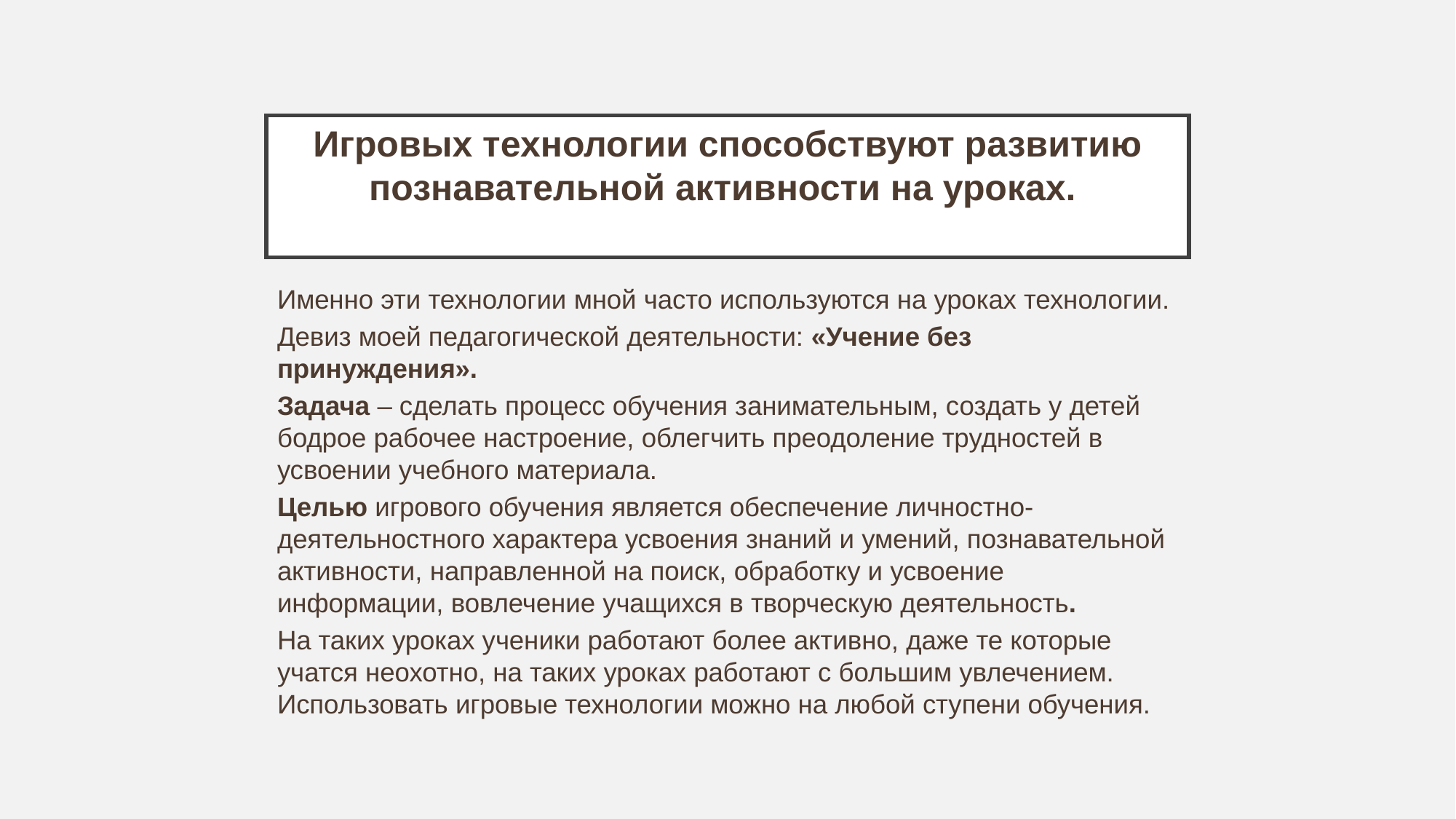

# Игровых технологии способствуют развитию познавательной активности на уроках.
Именно эти технологии мной часто используются на уроках технологии.
Девиз моей педагогической деятельности: «Учение без принуждения».
Задача – сделать процесс обучения занимательным, создать у детей бодрое рабочее настроение, облегчить преодоление трудностей в усвоении учебного материала.
Целью игрового обучения является обеспечение личностно-деятельностного характера усвоения знаний и умений, познавательной активности, направленной на поиск, обработку и усвоение информации, вовлечение учащихся в творческую деятельность.
На таких уроках ученики работают более активно, даже те которые учатся неохотно, на таких уроках работают с большим увлечением. Использовать игровые технологии можно на любой ступени обучения.